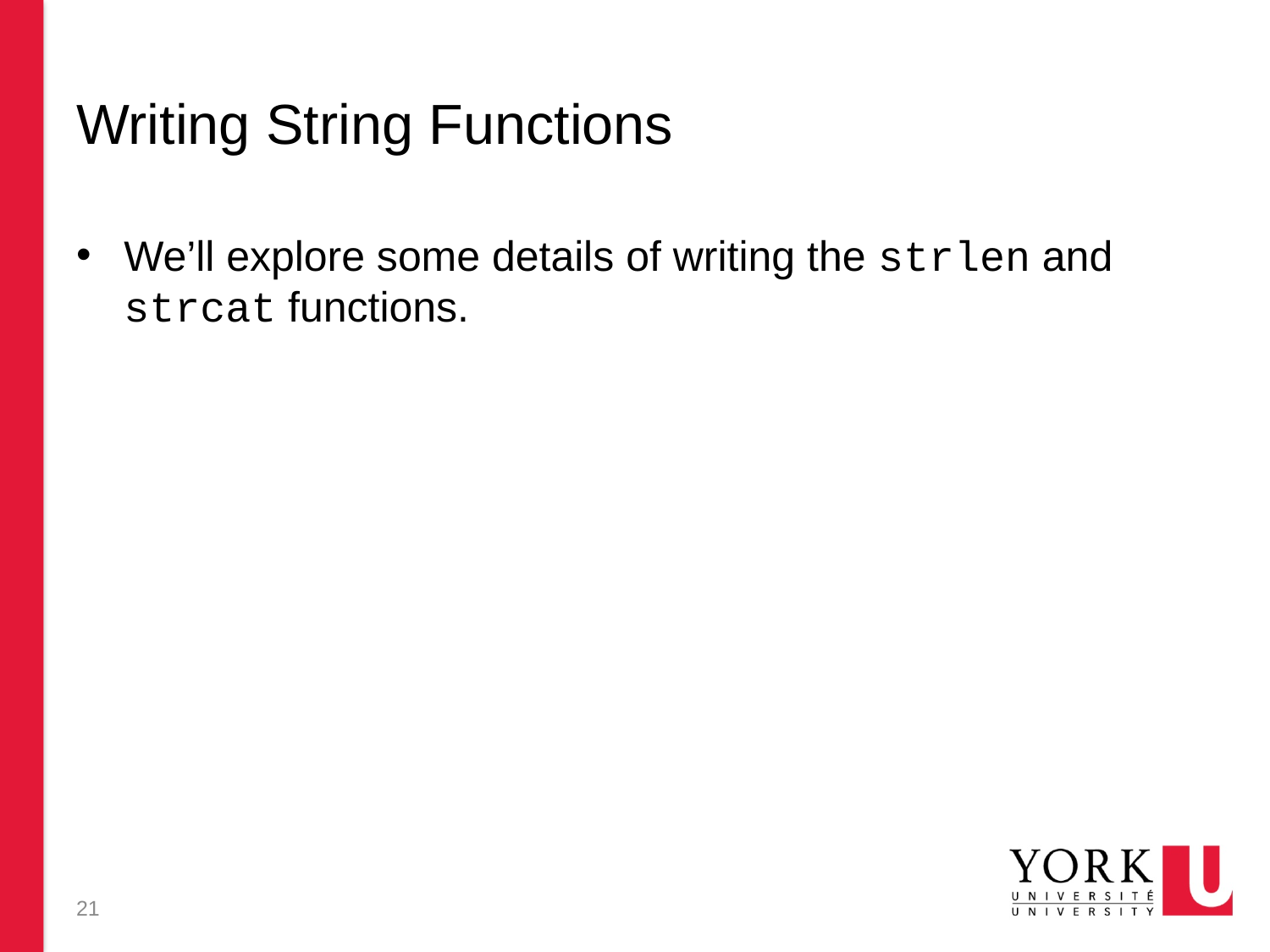

# Writing String Functions
We’ll explore some details of writing the strlen and strcat functions.
21